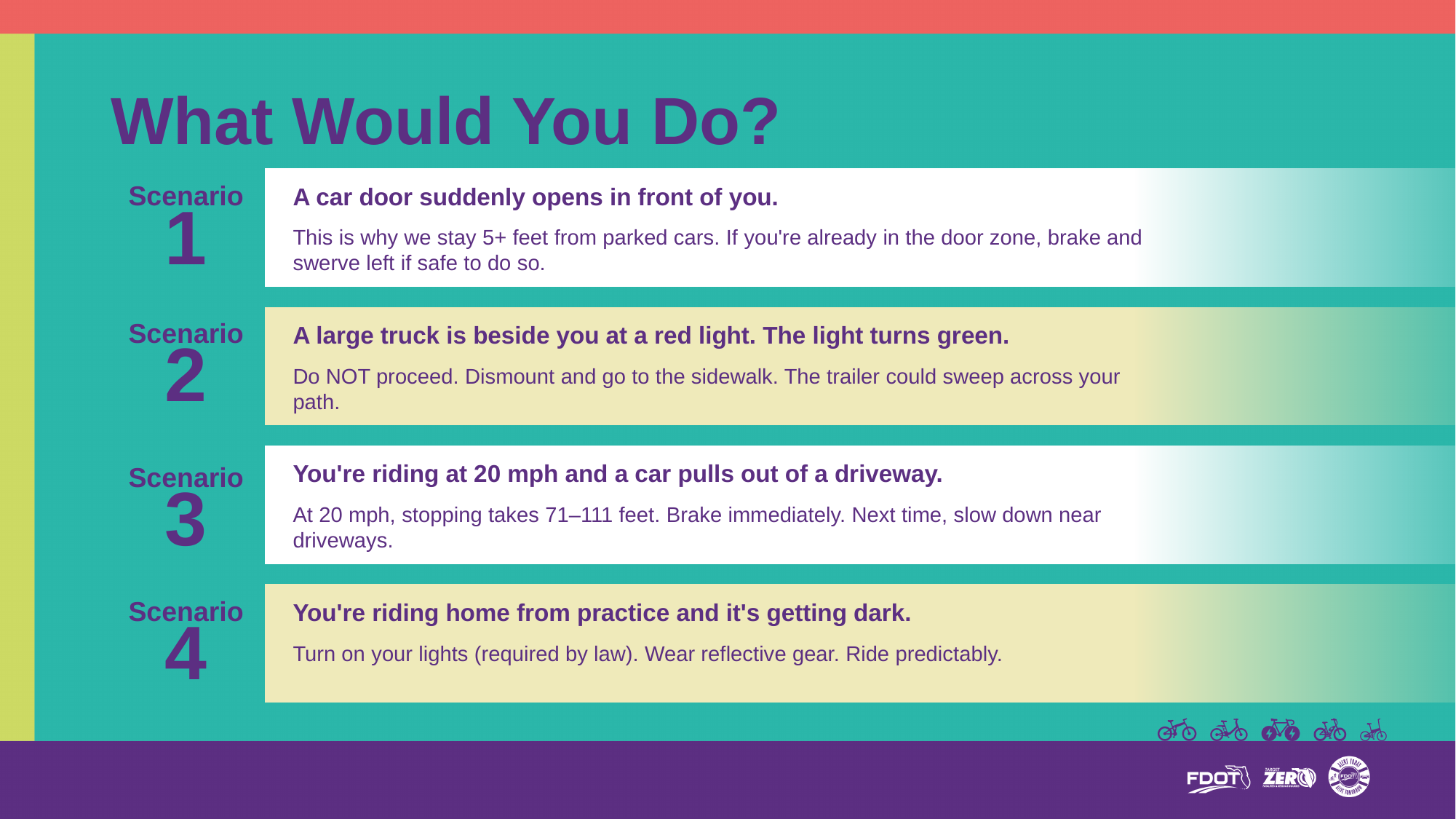

# What Would You Do?
Scenario 1

A car door suddenly opens in front of you.
This is why we stay 5+ feet from parked cars. If you're already in the door zone, brake and swerve left if safe to do so.
Scenario 2

A large truck is beside you at a red light. The light turns green.
Do NOT proceed. Dismount and go to the sidewalk. The trailer could sweep across your path.
Scenario 3

You're riding at 20 mph and a car pulls out of a driveway.
At 20 mph, stopping takes 71–111 feet. Brake immediately. Next time, slow down near driveways.
Scenario 4

You're riding home from practice and it's getting dark.
Turn on your lights (required by law). Wear reflective gear. Ride predictably.